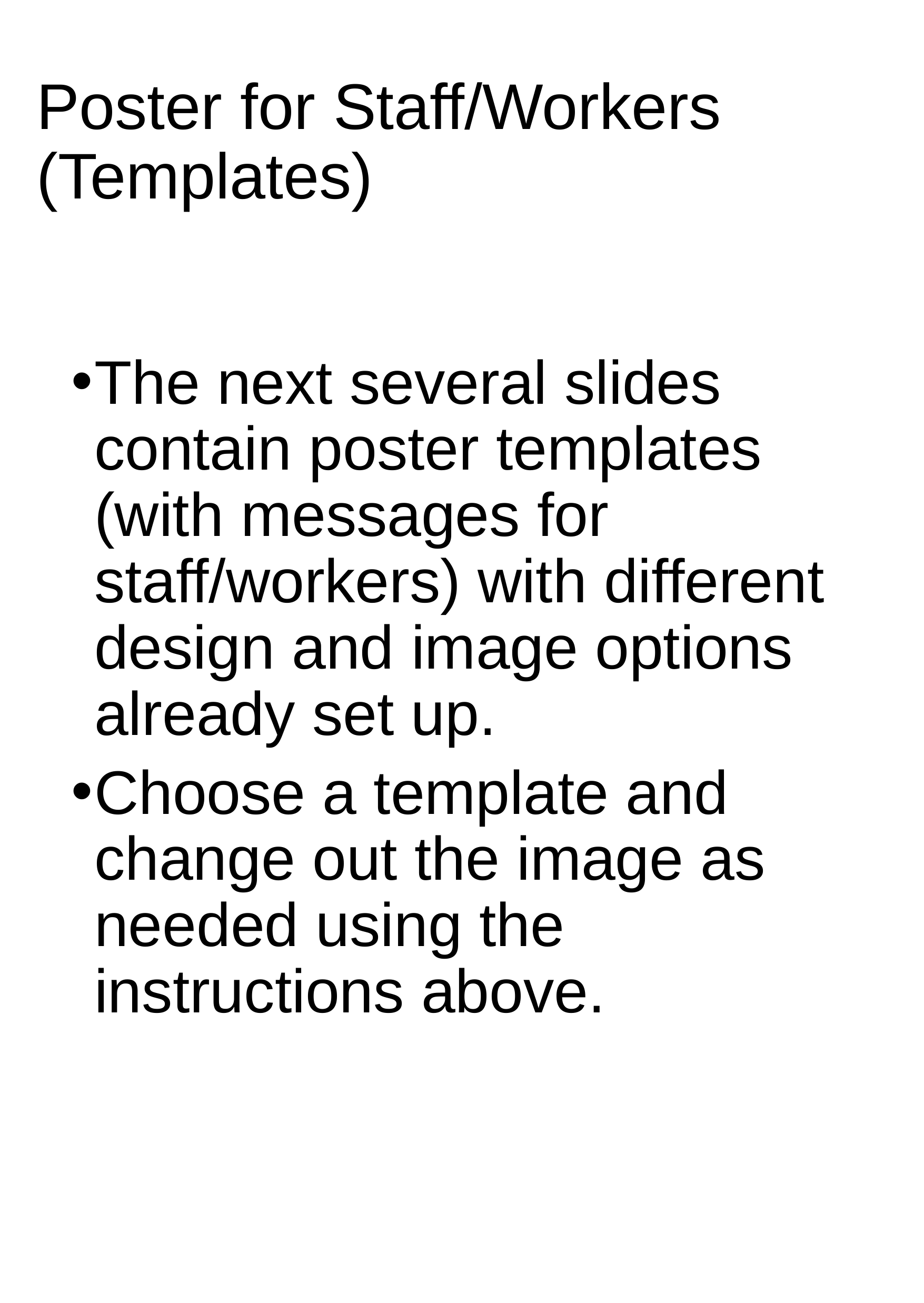

# Poster for Staff/Workers (Templates)
The next several slides contain poster templates (with messages for staff/workers) with different design and image options already set up.
Choose a template and change out the image as needed using the instructions above.